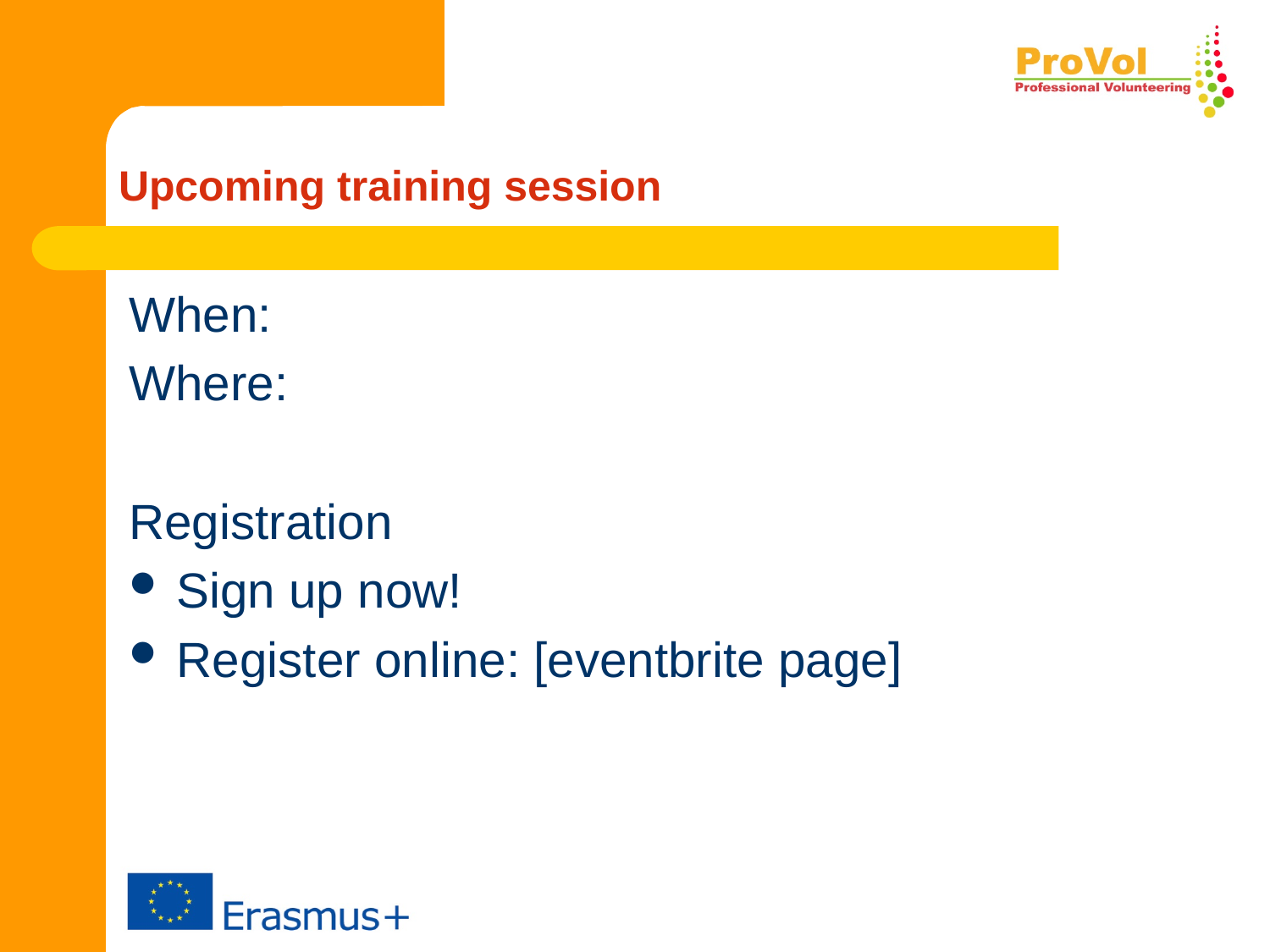

# Upcoming training session
When:
Where:

Registration
Sign up now!
Register online: [eventbrite page]